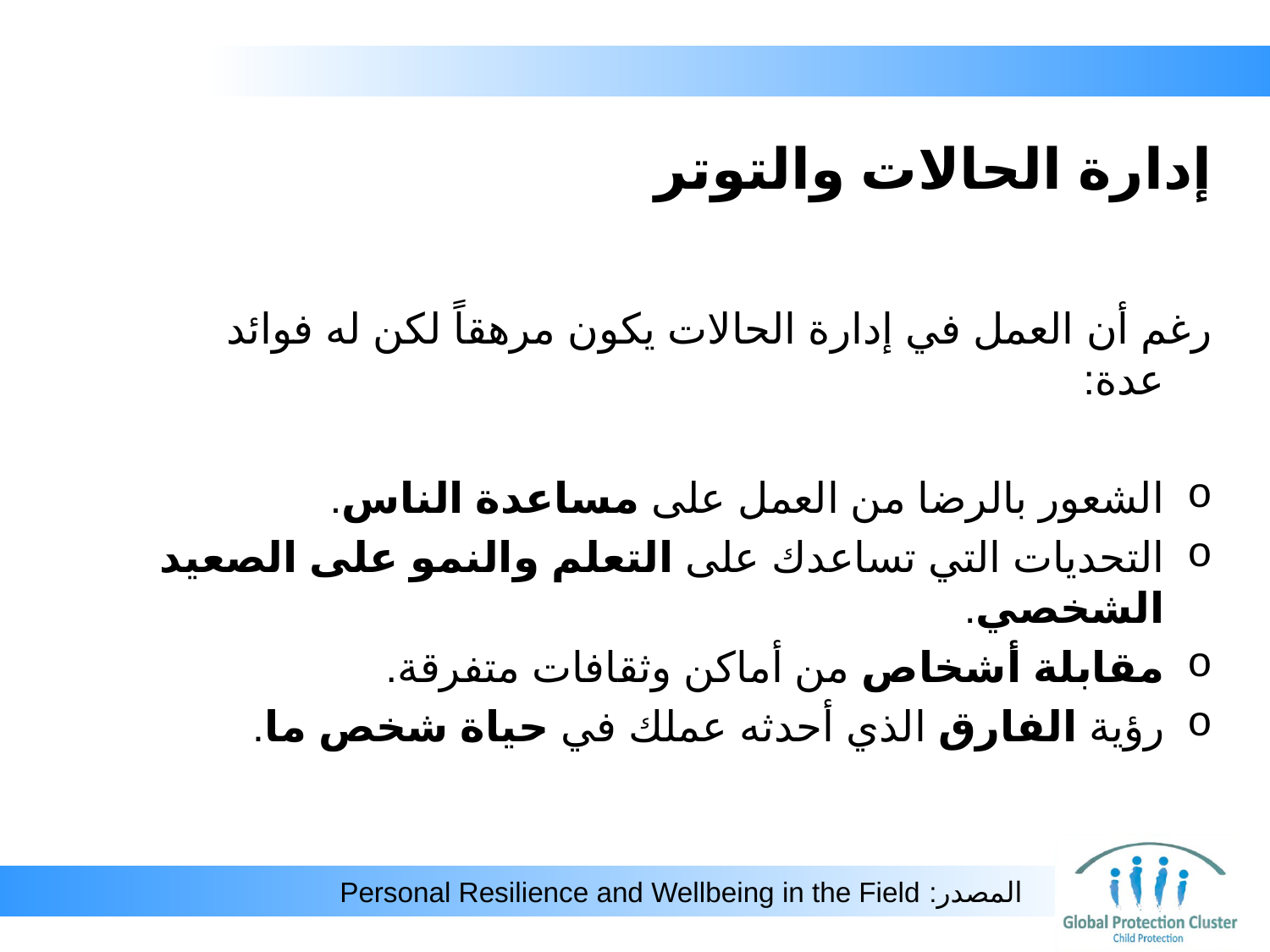

# إدارة الحالات والتوتر

رغم أن العمل في إدارة الحالات يكون مرهقاً لكن له فوائد عدة:

الشعور بالرضا من العمل على مساعدة الناس.
التحديات التي تساعدك على التعلم والنمو على الصعيد الشخصي.
مقابلة أشخاص من أماكن وثقافات متفرقة.
رؤية الفارق الذي أحدثه عملك في حياة شخص ما.

 المصدر: Personal Resilience and Wellbeing in the Field